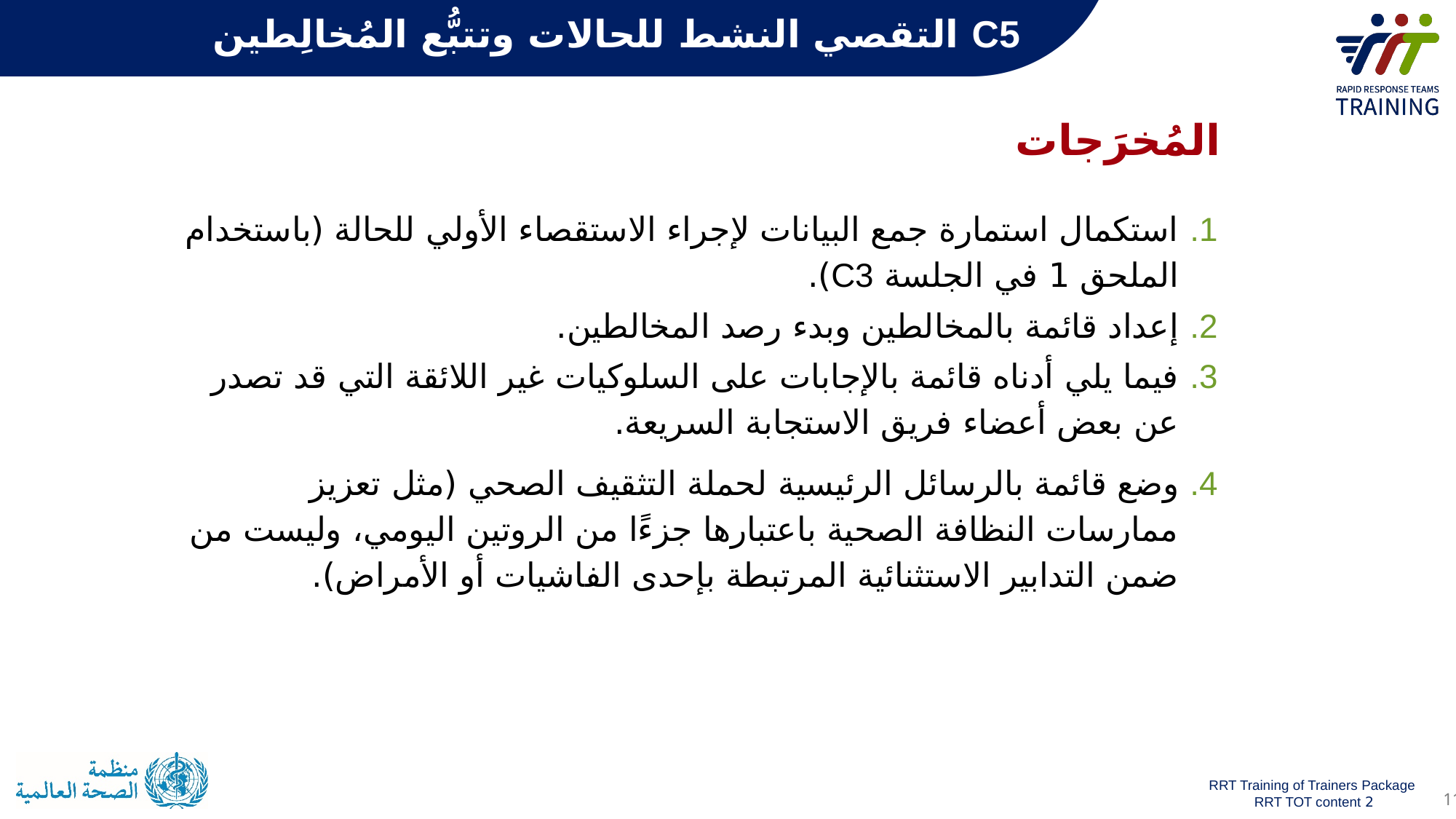

C5 التقصي النشط للحالات وتتبُّع المُخالِطين
المُخرَجات
استكمال استمارة جمع البيانات لإجراء الاستقصاء الأولي للحالة (باستخدام الملحق 1 في الجلسة C3).
إعداد قائمة بالمخالطين وبدء رصد المخالطين.
فيما يلي أدناه قائمة بالإجابات على السلوكيات غير اللائقة التي قد تصدر عن بعض أعضاء فريق الاستجابة السريعة.
وضع قائمة بالرسائل الرئيسية لحملة التثقيف الصحي (مثل تعزيز ممارسات النظافة الصحية باعتبارها جزءًا من الروتين اليومي، وليست من ضمن التدابير الاستثنائية المرتبطة بإحدى الفاشيات أو الأمراض).